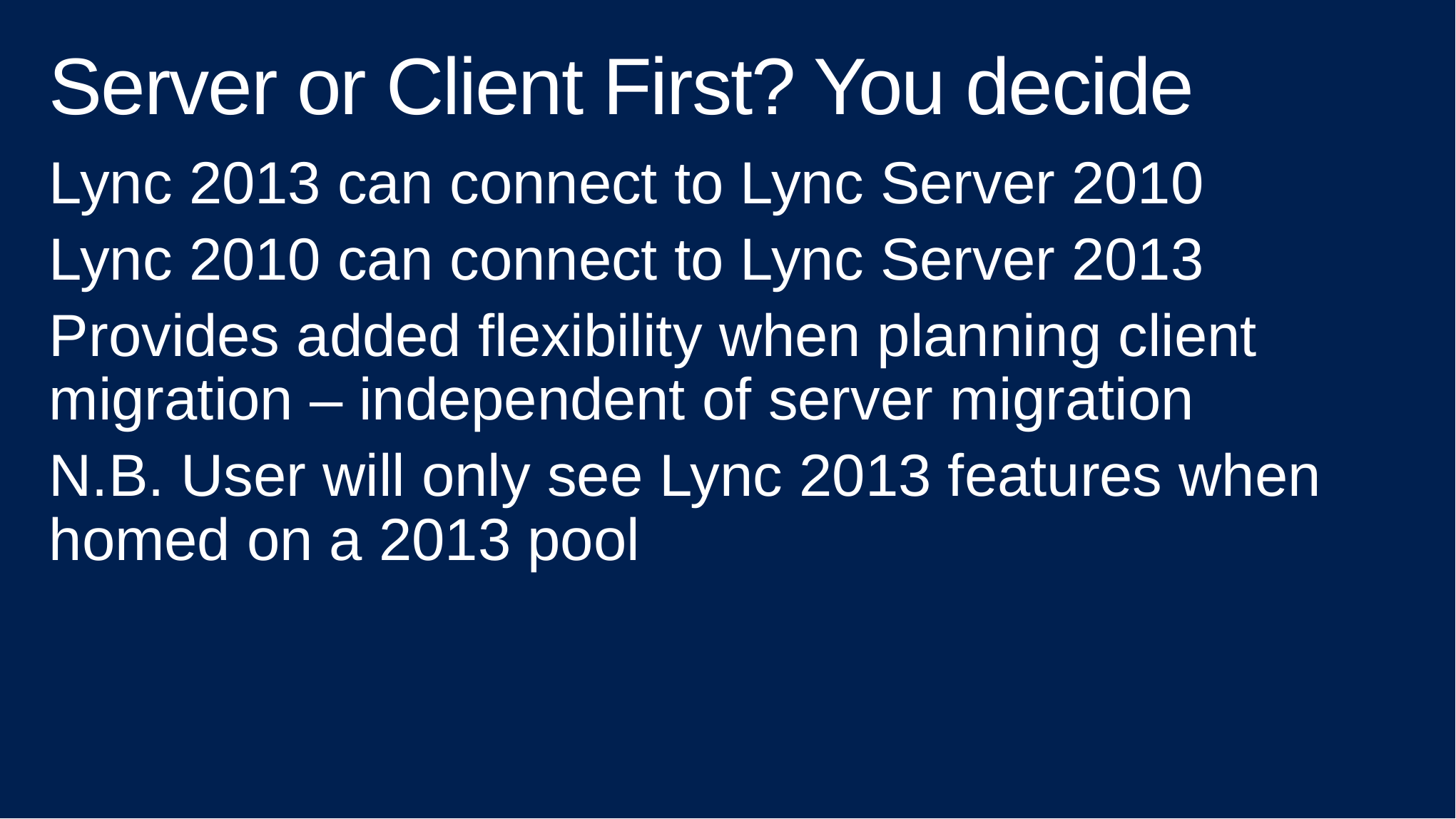

# Server or Client First? You decide
Lync 2013 can connect to Lync Server 2010
Lync 2010 can connect to Lync Server 2013
Provides added flexibility when planning client migration – independent of server migration
N.B. User will only see Lync 2013 features when homed on a 2013 pool